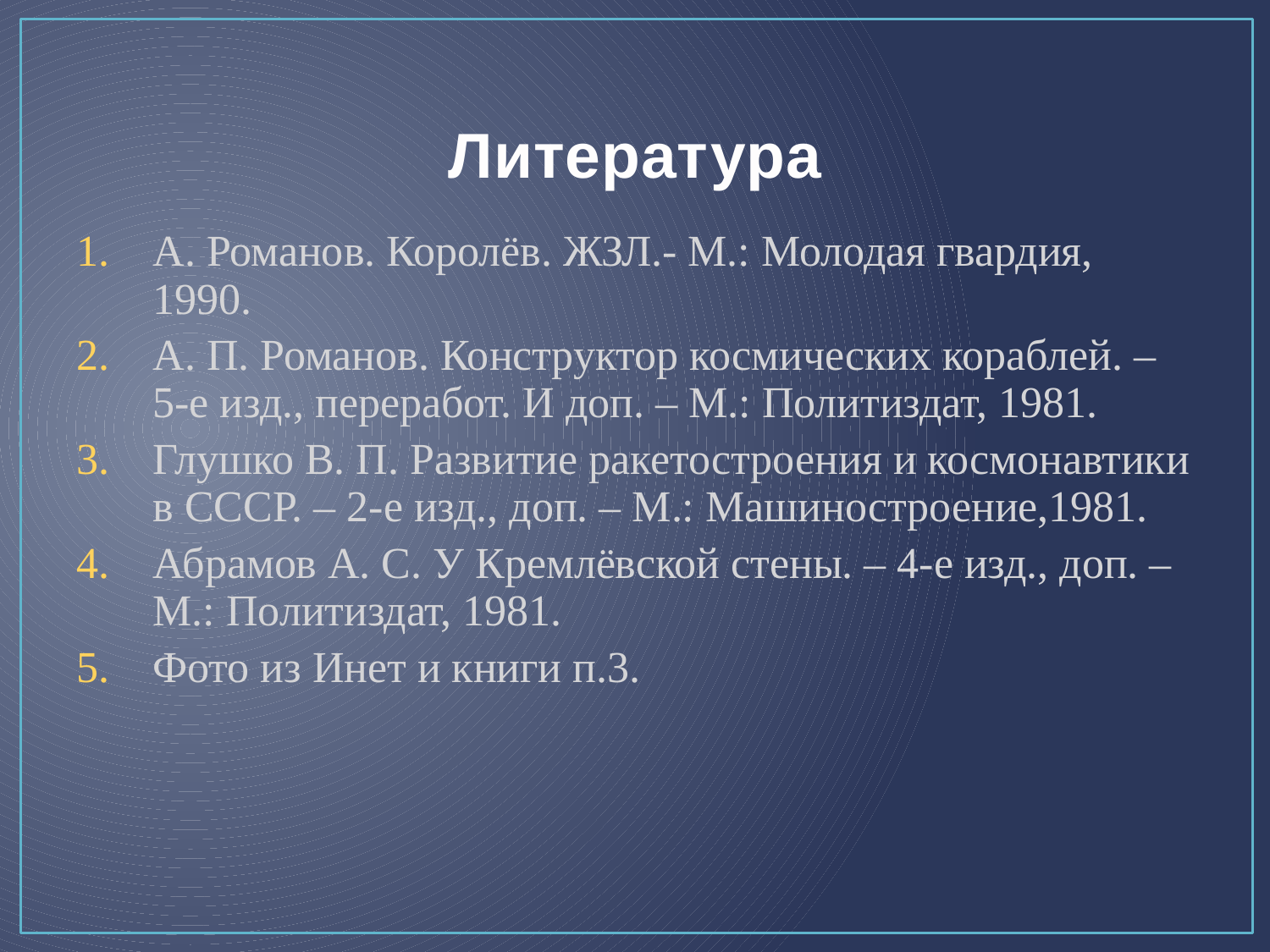

# Литература
А. Романов. Королёв. ЖЗЛ.- М.: Молодая гвардия, 1990.
А. П. Романов. Конструктор космических кораблей. – 5-е изд., переработ. И доп. – М.: Политиздат, 1981.
Глушко В. П. Развитие ракетостроения и космонавтики в СССР. – 2-е изд., доп. – М.: Машиностроение,1981.
Абрамов А. С. У Кремлёвской стены. – 4-е изд., доп. – М.: Политиздат, 1981.
Фото из Инет и книги п.3.